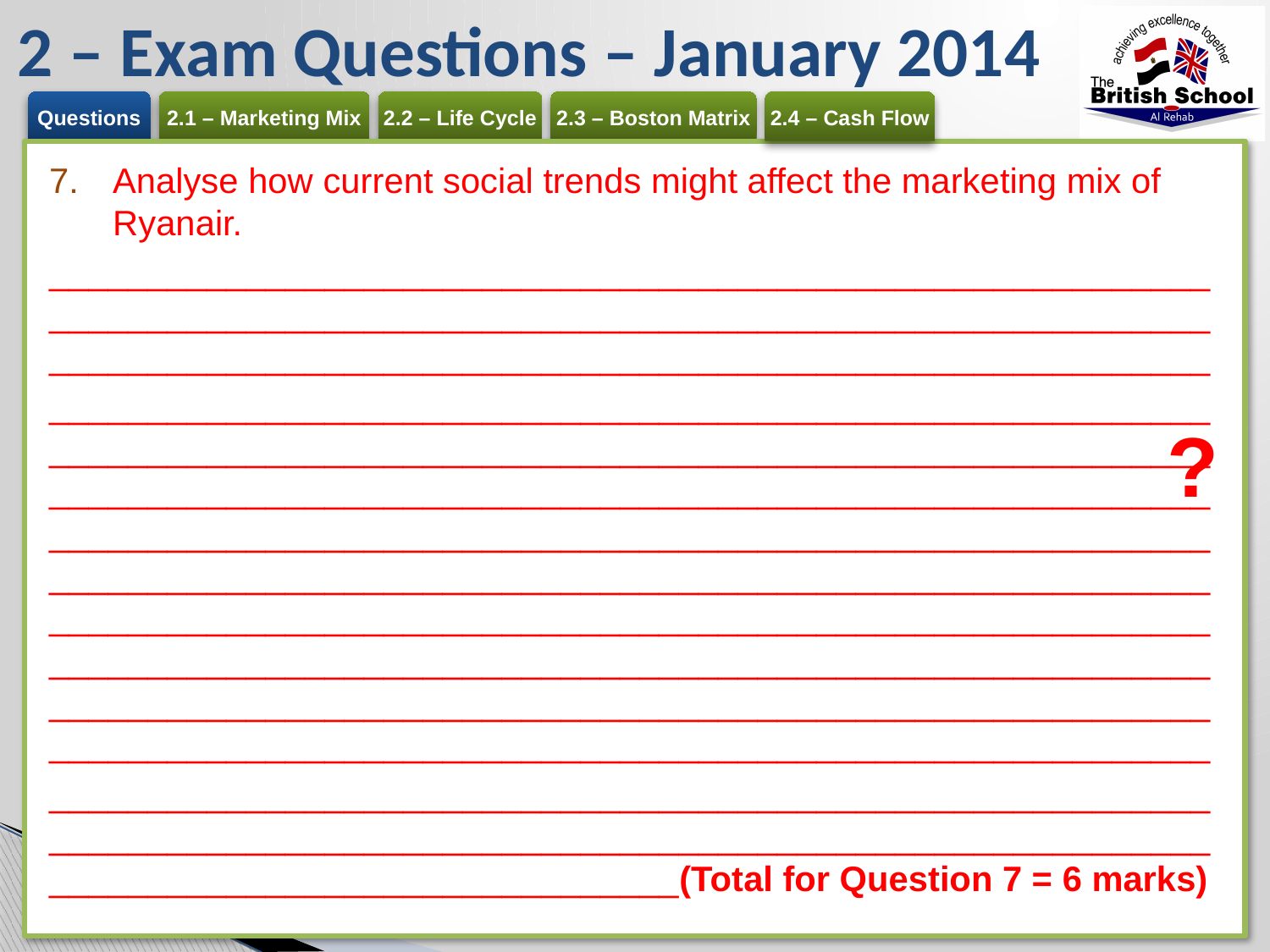

# 2 – Exam Questions – January 2014
Analyse how current social trends might affect the marketing mix of Ryanair.
_________________________________________________________________________________________________________________________________________________________________________________
_________________________________________________________________________________________________________________________________________________________________________________ _________________________________________________________________________________________________________________________________________________________________________________ _________________________________________________________________________________________________________________________________________________________________________________
______________________________________________________________________________________________________________________________________________________(Total for Question 7 = 6 marks)
?